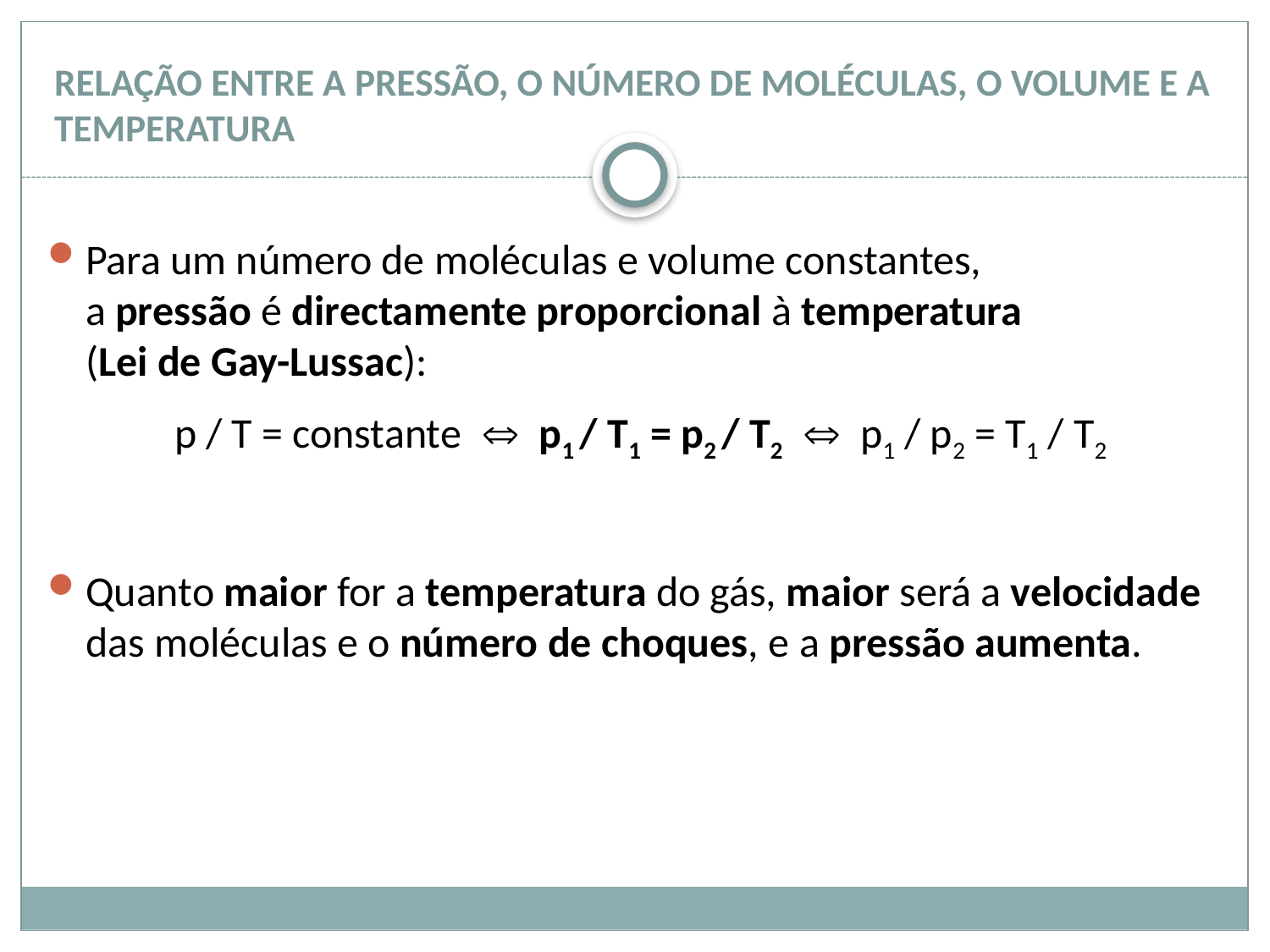

# RELAÇÃO ENTRE A PRESSÃO, O NÚMERO DE MOLÉCULAS, O VOLUME E A TEMPERATURA
Para um número de moléculas e volume constantes,
a pressão é directamente proporcional à temperatura
(Lei de Gay-Lussac):
	p / T = constante  ⇔  p1 / T1 = p2 / T2  ⇔  p1 / p2 = T1 / T2

Quanto maior for a temperatura do gás, maior será a velocidade das moléculas e o número de choques, e a pressão aumenta.